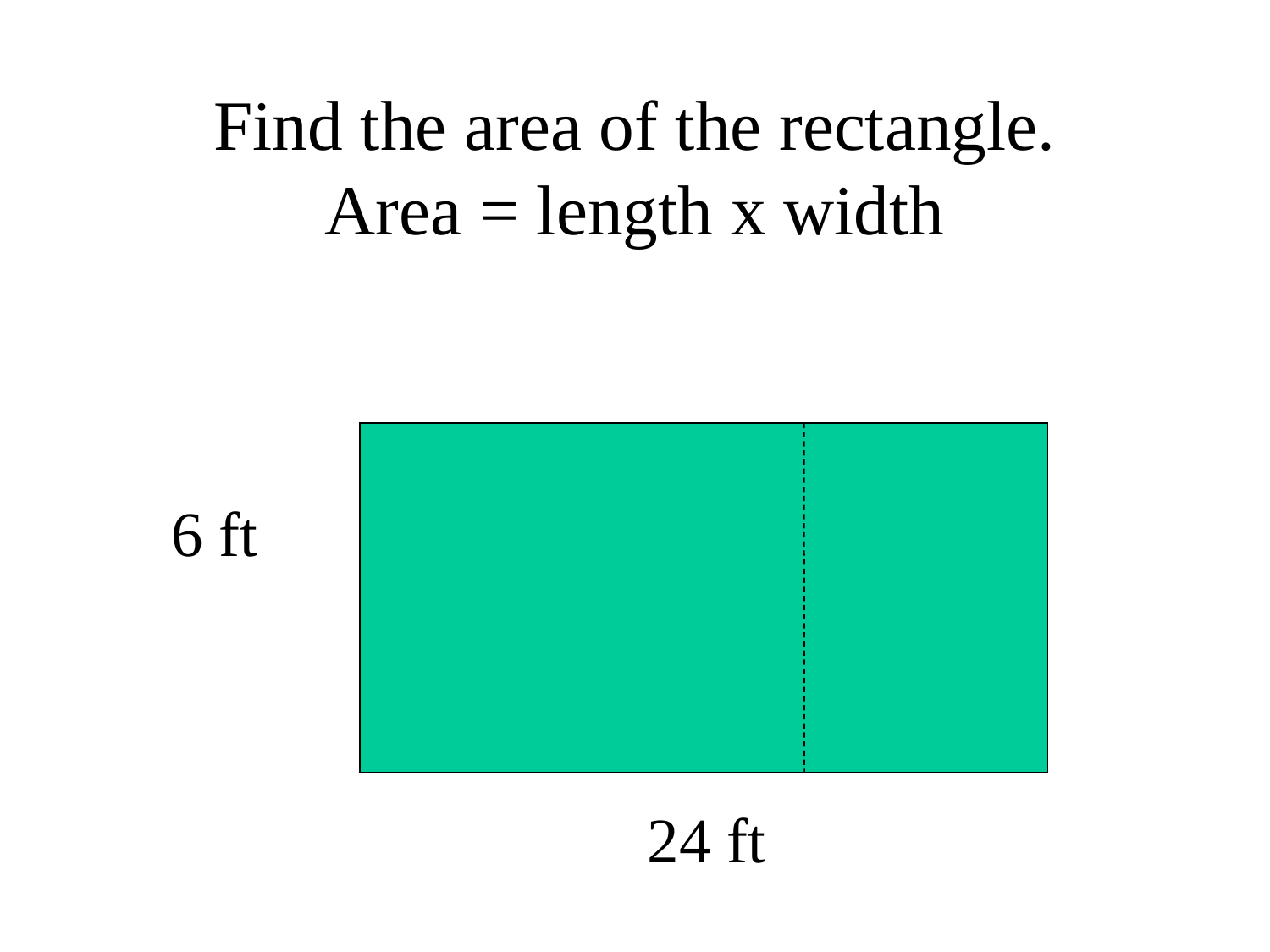

Find the area of the rectangle.
Area = length x width

6 ft
24 ft